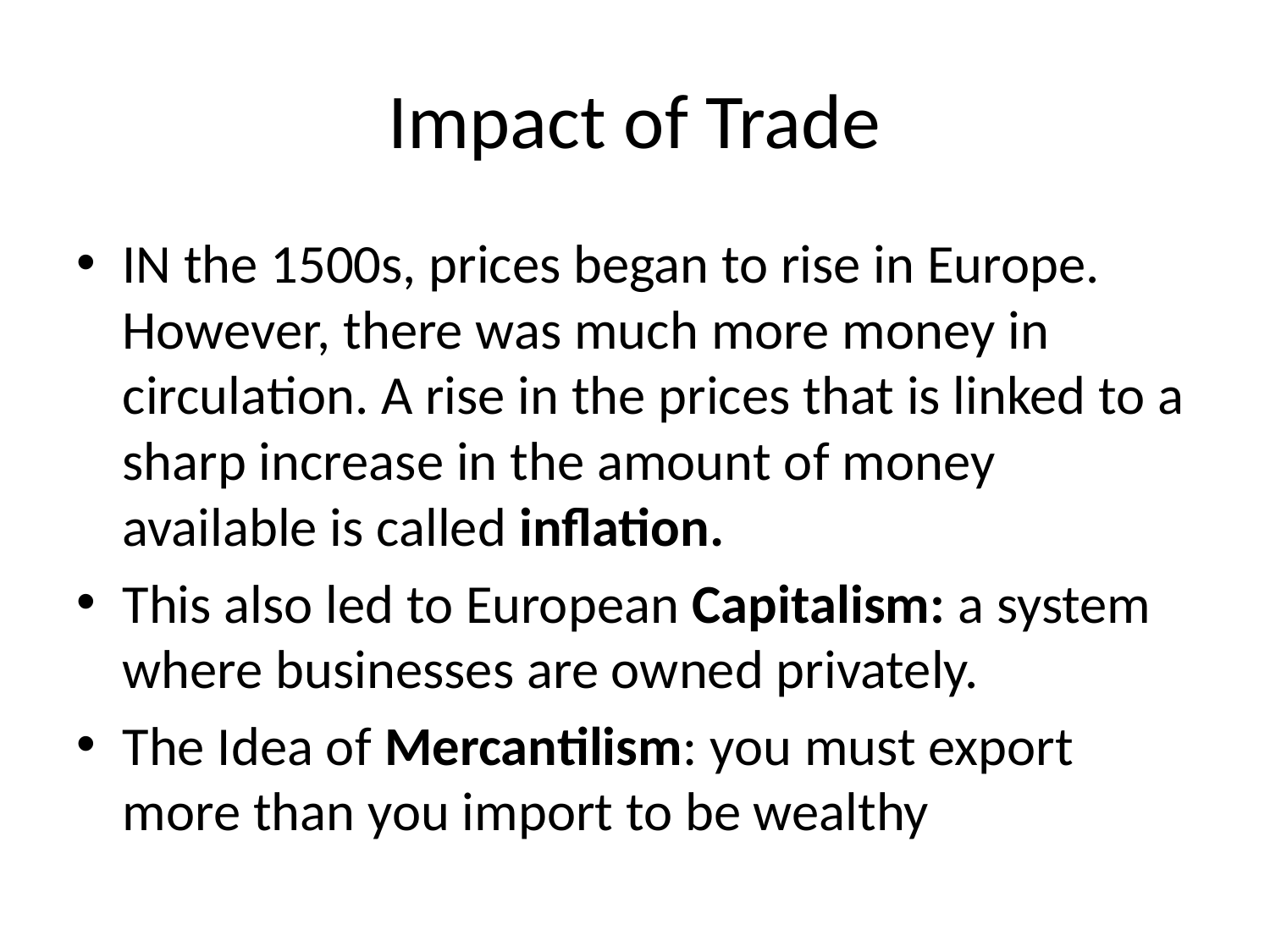

# Impact of Trade
IN the 1500s, prices began to rise in Europe. However, there was much more money in circulation. A rise in the prices that is linked to a sharp increase in the amount of money available is called inflation.
This also led to European Capitalism: a system where businesses are owned privately.
The Idea of Mercantilism: you must export more than you import to be wealthy